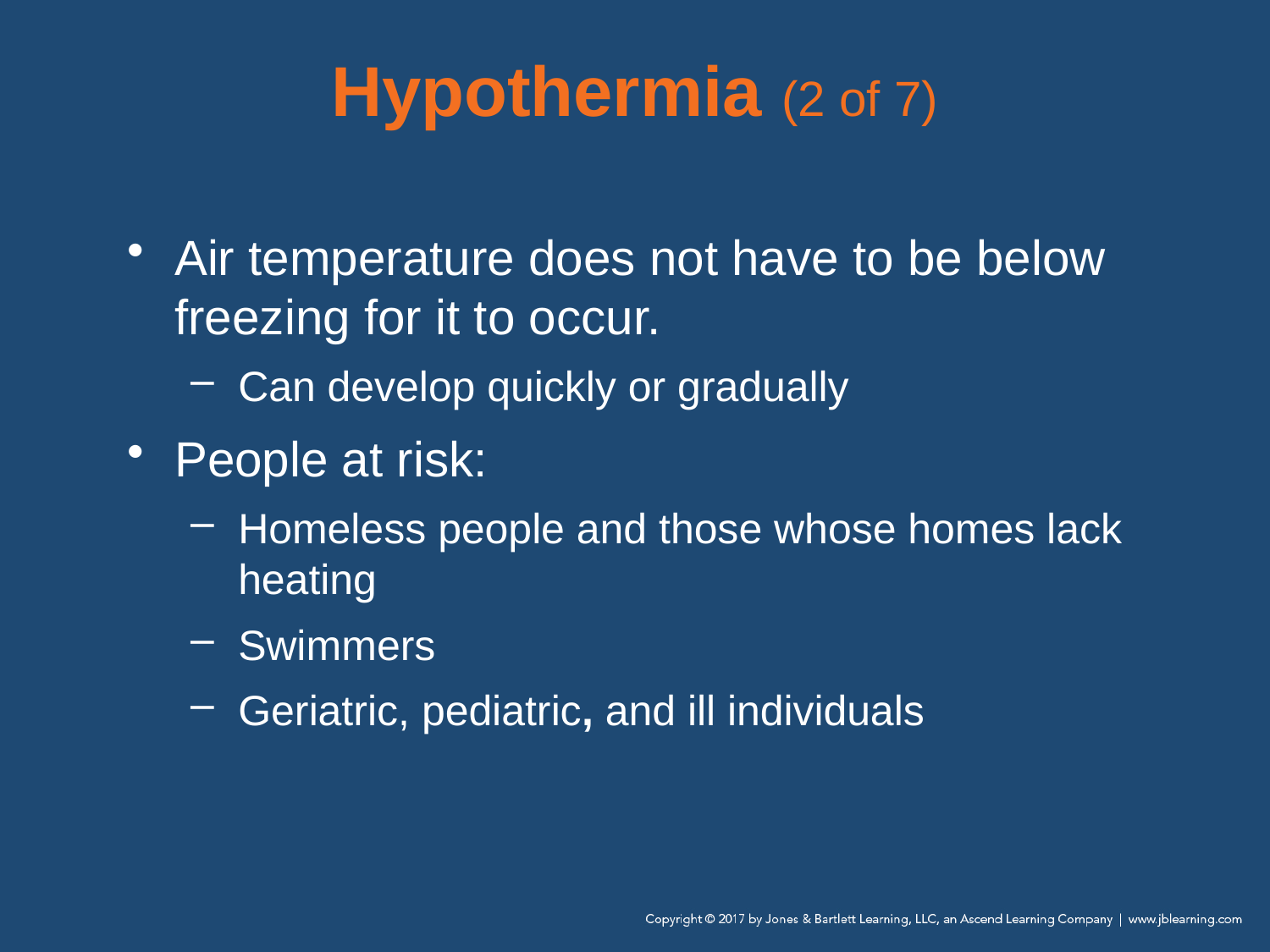

# Hypothermia (2 of 7)
Air temperature does not have to be below freezing for it to occur.
Can develop quickly or gradually
People at risk:
Homeless people and those whose homes lack heating
Swimmers
Geriatric, pediatric, and ill individuals